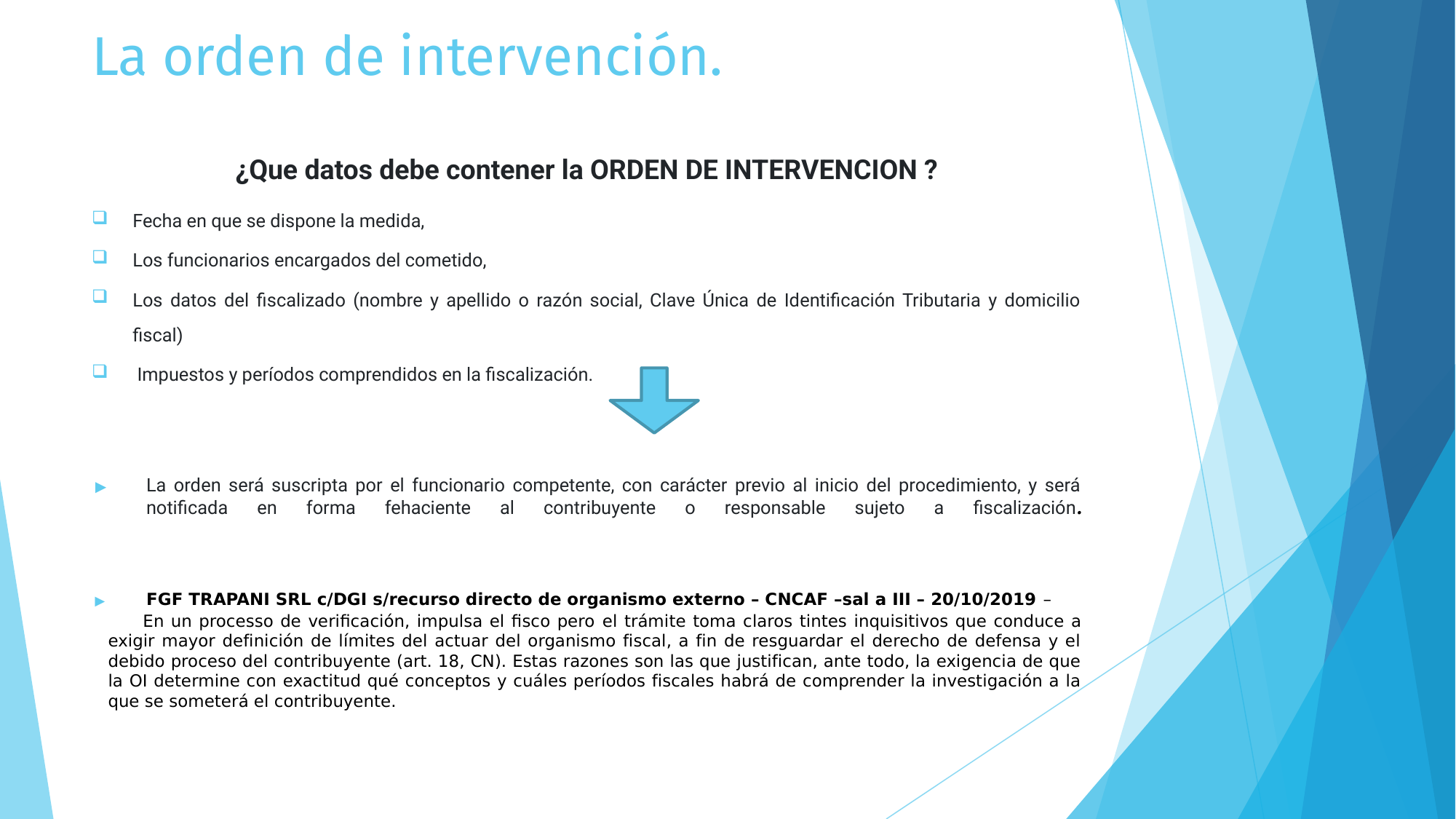

# La orden de intervención.
¿Que datos debe contener la ORDEN DE INTERVENCION ?

Fecha en que se dispone la medida,
Los funcionarios encargados del cometido,
Los datos del fiscalizado (nombre y apellido o razón social, Clave Única de Identificación Tributaria y domicilio fiscal)
 Impuestos y períodos comprendidos en la fiscalización.

La orden será suscripta por el funcionario competente, con carácter previo al inicio del procedimiento, y será notificada en forma fehaciente al contribuyente o responsable sujeto a fiscalización.

FGF TRAPANI SRL c/DGI s/recurso directo de organismo externo – CNCAF –sal a III – 20/10/2019 –
     En un processo de verificación, impulsa el fisco pero el trámite toma claros tintes inquisitivos que conduce a exigir mayor definición de límites del actuar del organismo fiscal, a fin de resguardar el derecho de defensa y el debido proceso del contribuyente (art. 18, CN). Estas razones son las que justifican, ante todo, la exigencia de que la OI determine con exactitud qué conceptos y cuáles períodos fiscales habrá de comprender la investigación a la que se someterá el contribuyente.